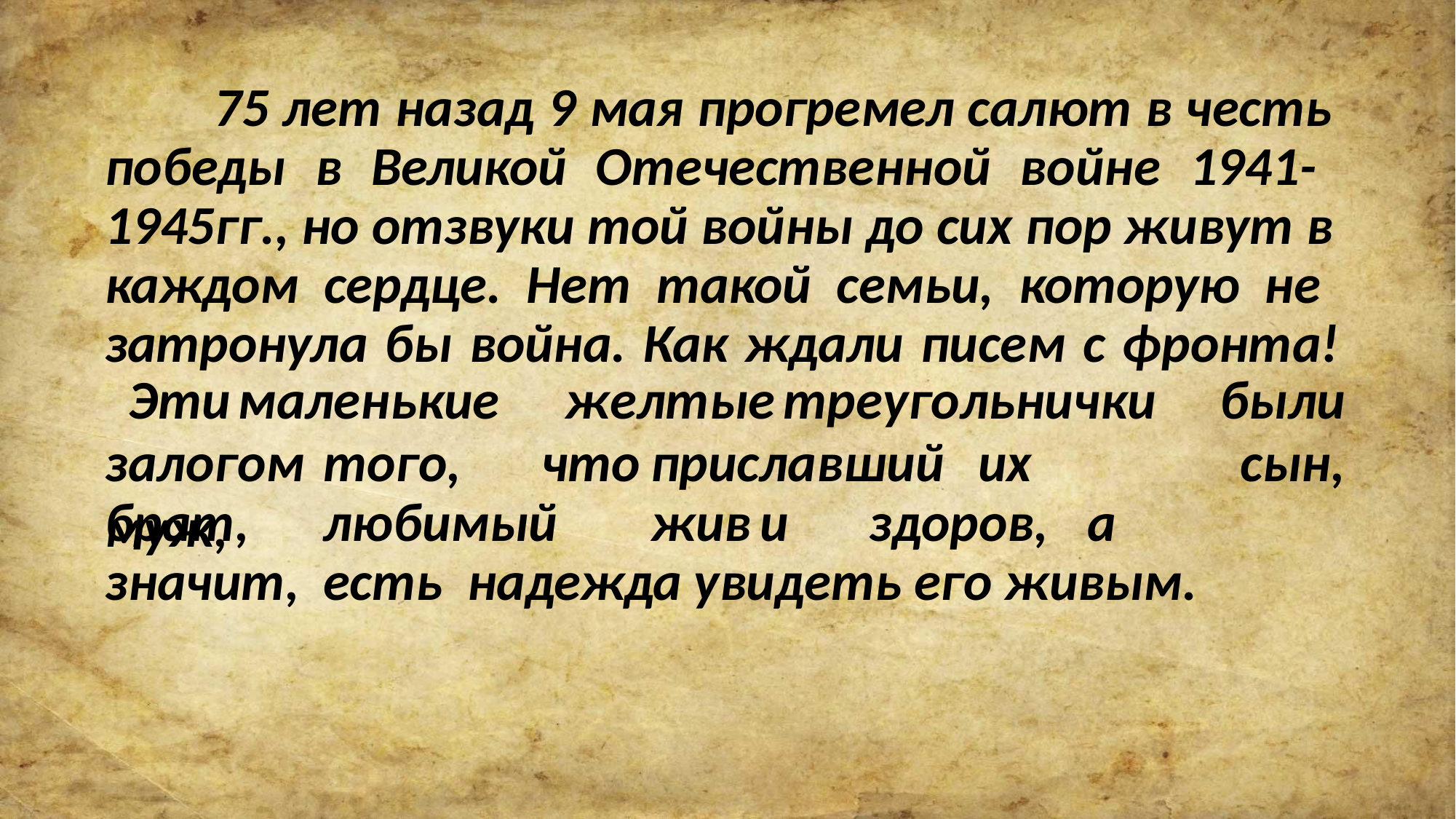

75 лет назад 9 мая прогремел салют в честь  победы в Великой Отечественной войне 1941-  1945гг., но отзвуки той войны до сих пор живут в  каждом сердце. Нет такой семьи, которую не  затронула бы война. Как ждали писем с фронта!
Эти	маленькие	желтые	треугольнички	были
сын,
залогом	того,	что	приславший	их	муж,
брат,	любимый	жив	и	здоров,	а	значит,	есть  надежда увидеть его живым.